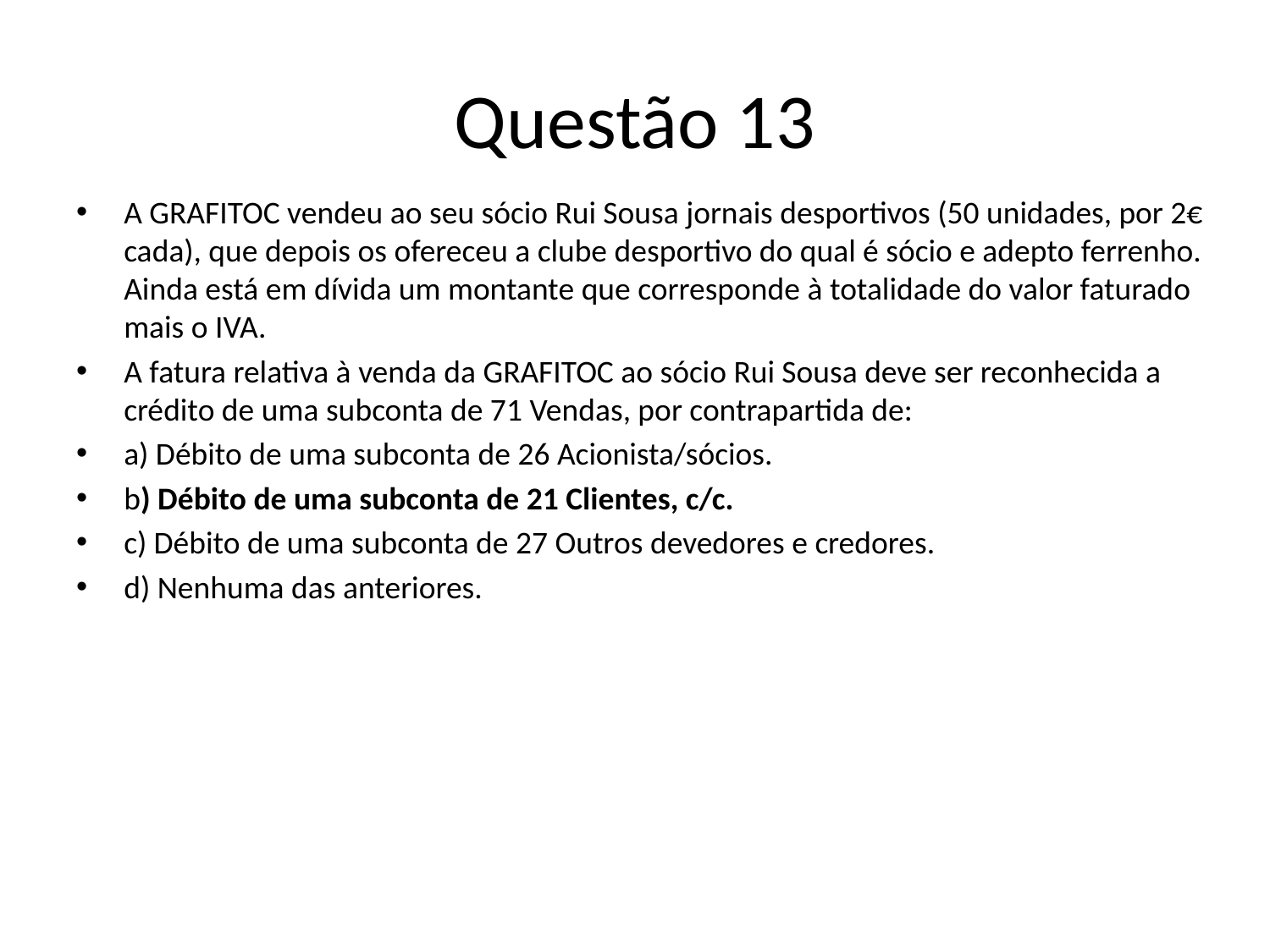

# Questão 13
A GRAFITOC vendeu ao seu sócio Rui Sousa jornais desportivos (50 unidades, por 2€ cada), que depois os ofereceu a clube desportivo do qual é sócio e adepto ferrenho. Ainda está em dívida um montante que corresponde à totalidade do valor faturado mais o IVA.
A fatura relativa à venda da GRAFITOC ao sócio Rui Sousa deve ser reconhecida a crédito de uma subconta de 71 Vendas, por contrapartida de:
a) Débito de uma subconta de 26 Acionista/sócios.
b) Débito de uma subconta de 21 Clientes, c/c.
c) Débito de uma subconta de 27 Outros devedores e credores.
d) Nenhuma das anteriores.